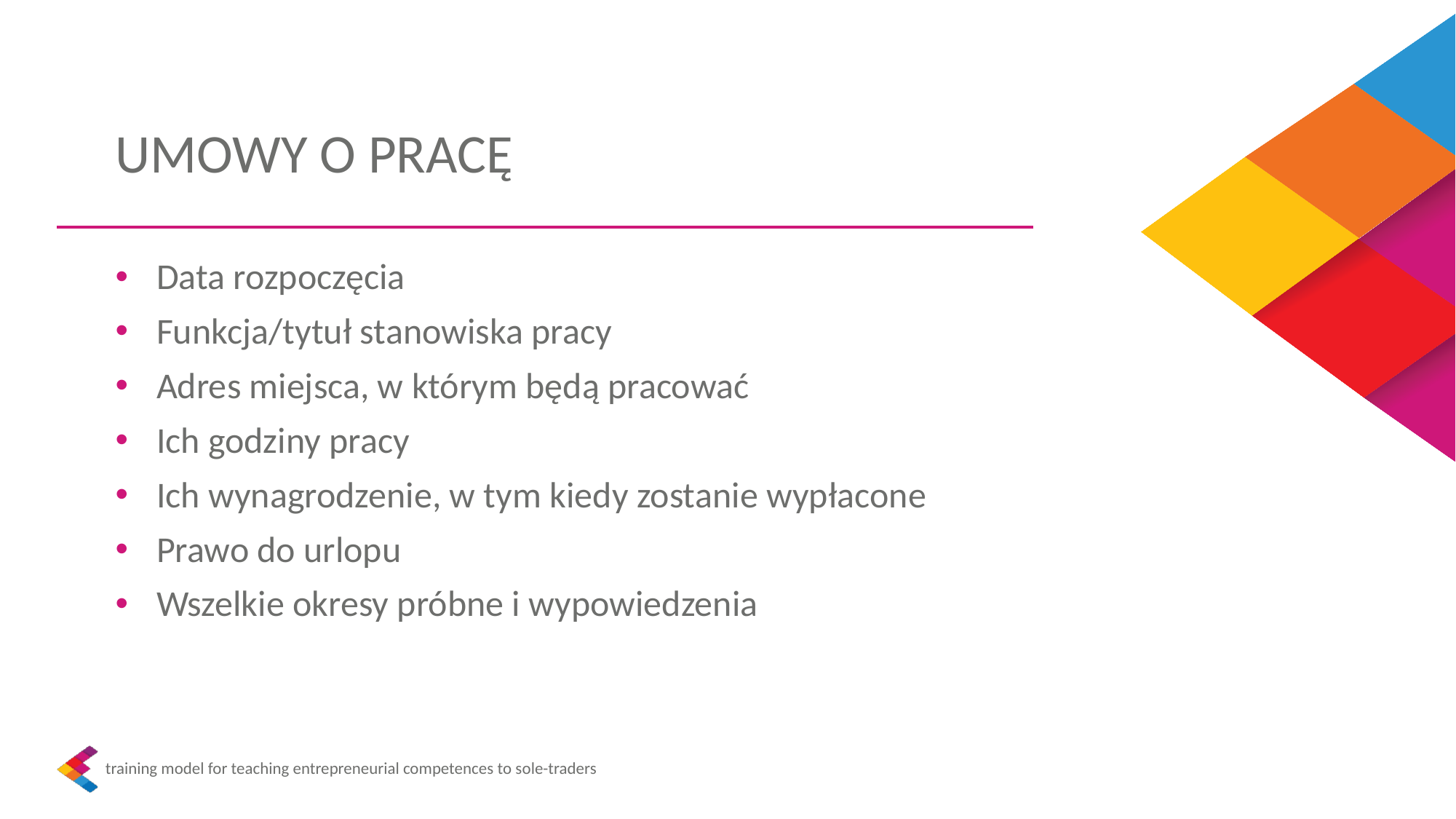

UMOWY O PRACĘ
Data rozpoczęcia
Funkcja/tytuł stanowiska pracy
Adres miejsca, w którym będą pracować
Ich godziny pracy
Ich wynagrodzenie, w tym kiedy zostanie wypłacone
Prawo do urlopu
Wszelkie okresy próbne i wypowiedzenia